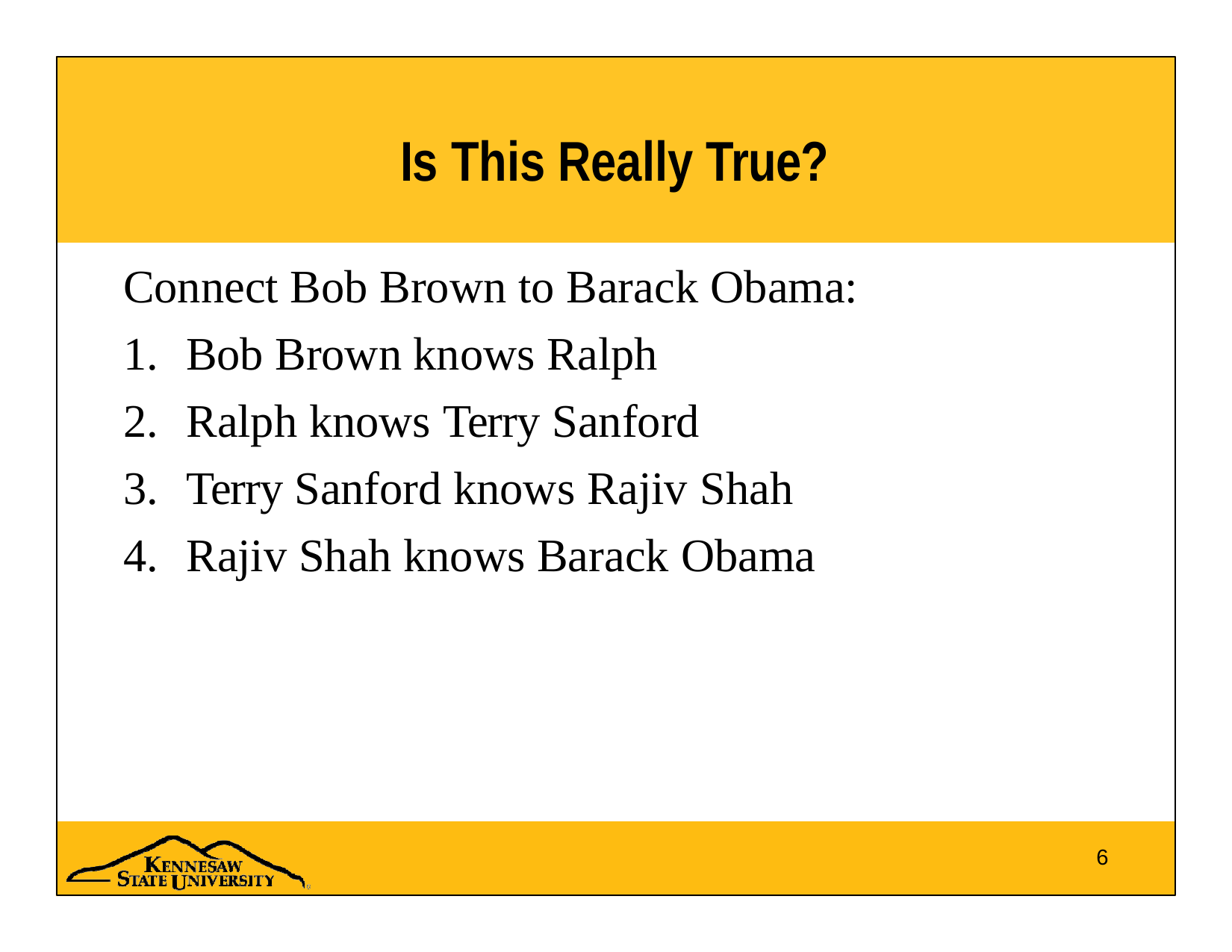

# Is This Really True?
Connect Bob Brown to Barack Obama:
Bob Brown knows Ralph
Ralph knows Terry Sanford
Terry Sanford knows Rajiv Shah
Rajiv Shah knows Barack Obama

6